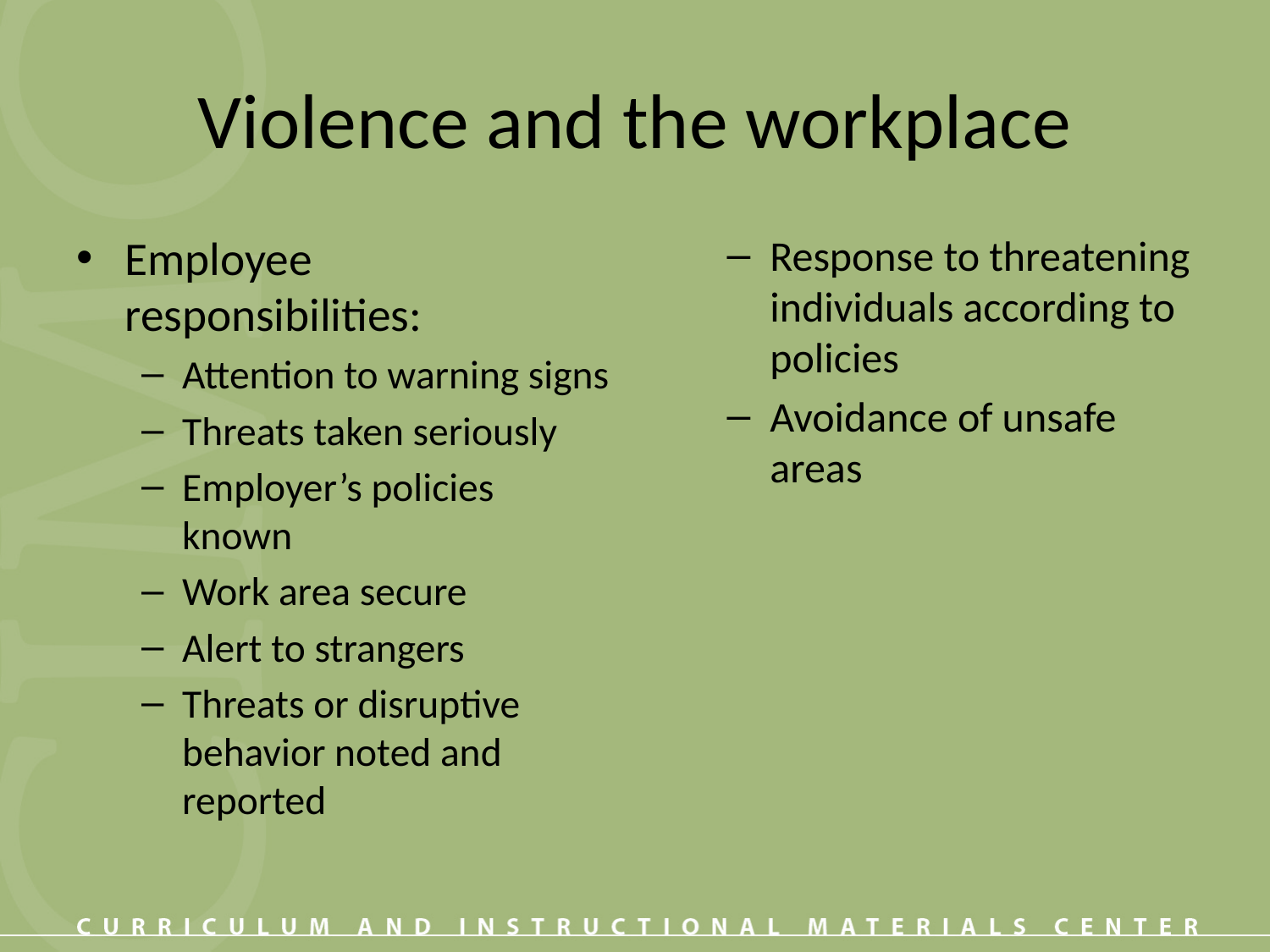

# Violence and the workplace
Employee responsibilities:
Attention to warning signs
Threats taken seriously
Employer’s policies known
Work area secure
Alert to strangers
Threats or disruptive behavior noted and reported
Response to threatening individuals according to policies
Avoidance of unsafe areas